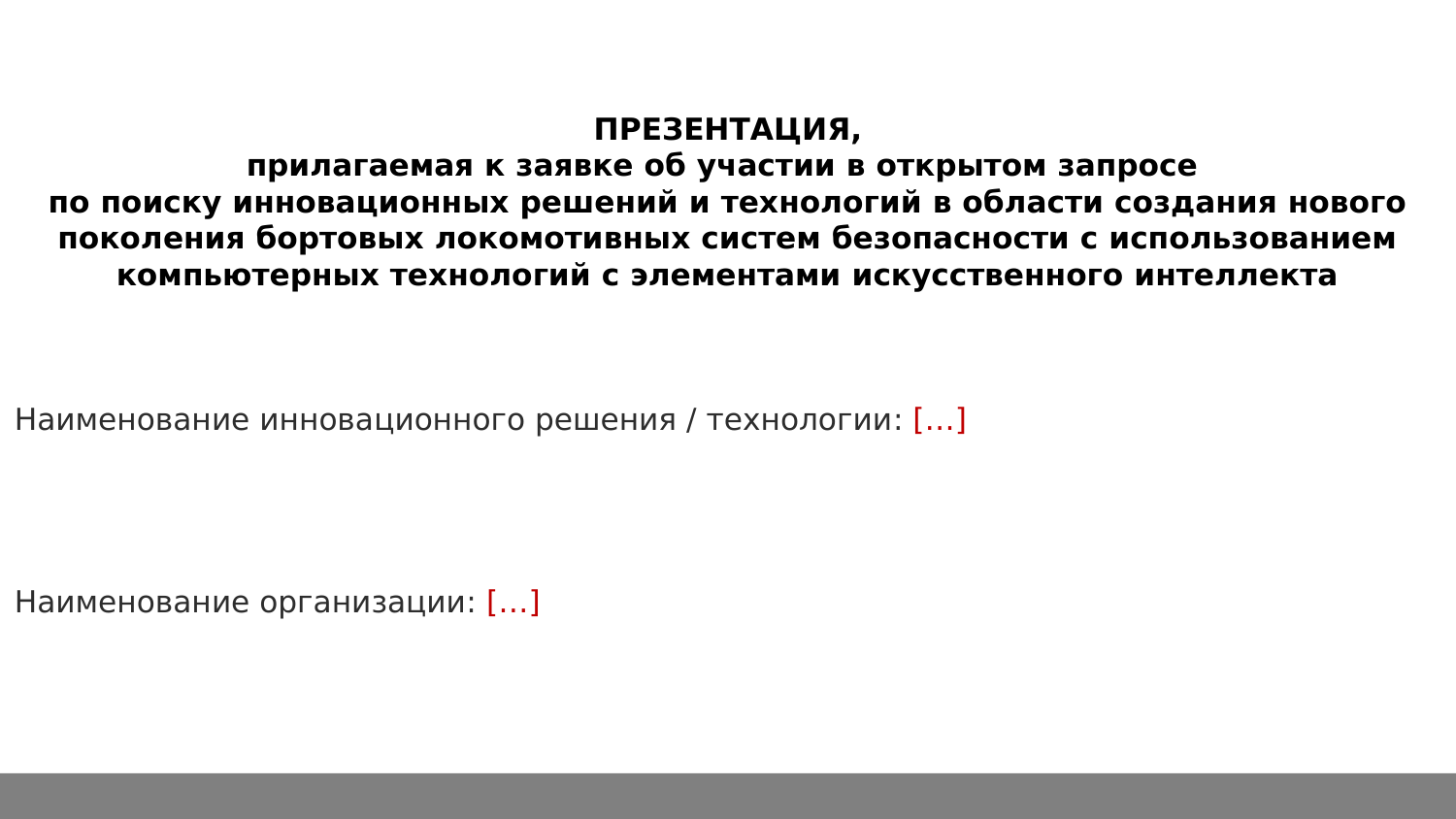

ПРЕЗЕНТАЦИЯ,
прилагаемая к заявке об участии в открытом запросе
по поиску инновационных решений и технологий в области создания нового поколения бортовых локомотивных систем безопасности с использованием компьютерных технологий с элементами искусственного интеллекта

Наименование инновационного решения / технологии: […]

Наименование организации: […]